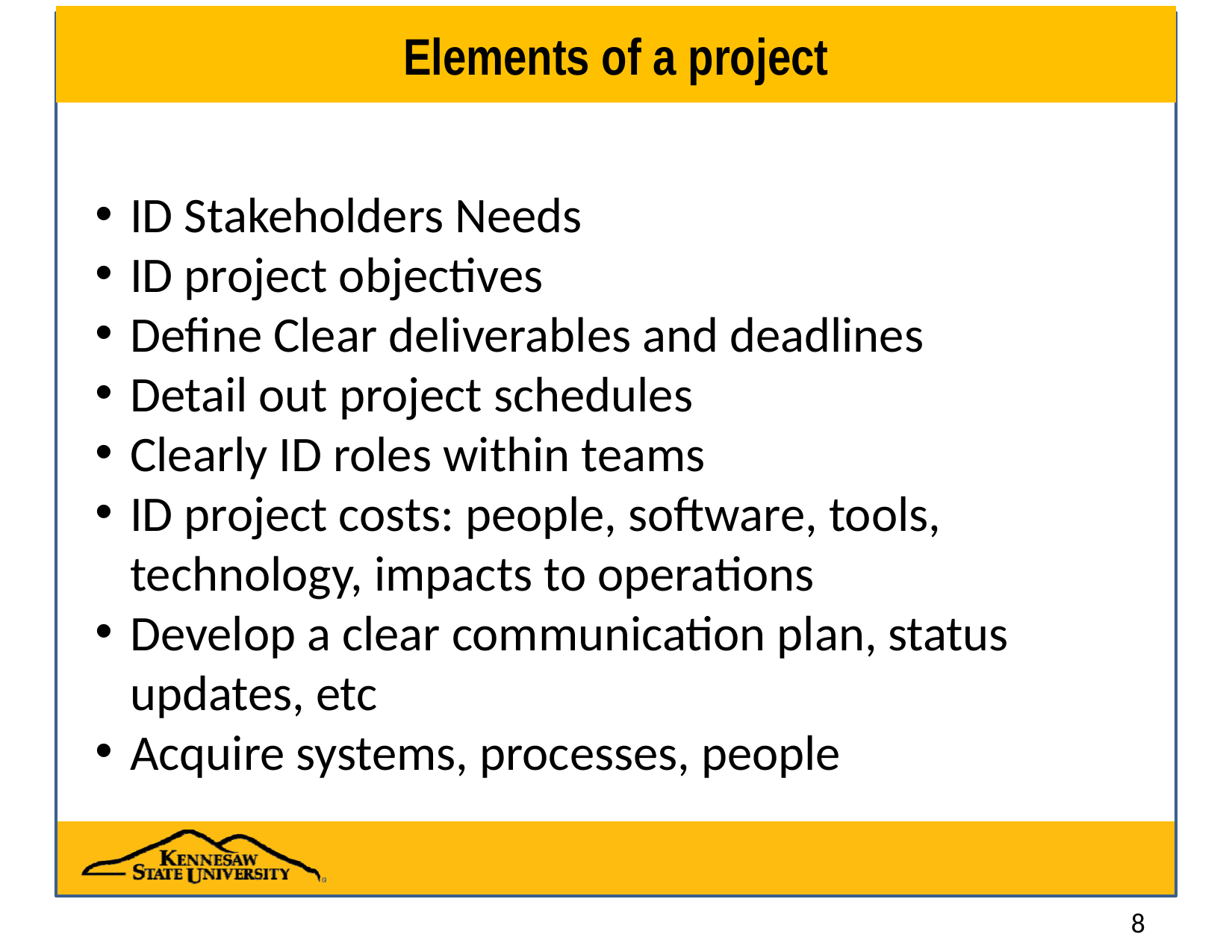

# Elements of a project
ID Stakeholders Needs
ID project objectives
Define Clear deliverables and deadlines
Detail out project schedules
Clearly ID roles within teams
ID project costs: people, software, tools, technology, impacts to operations
Develop a clear communication plan, status updates, etc
Acquire systems, processes, people